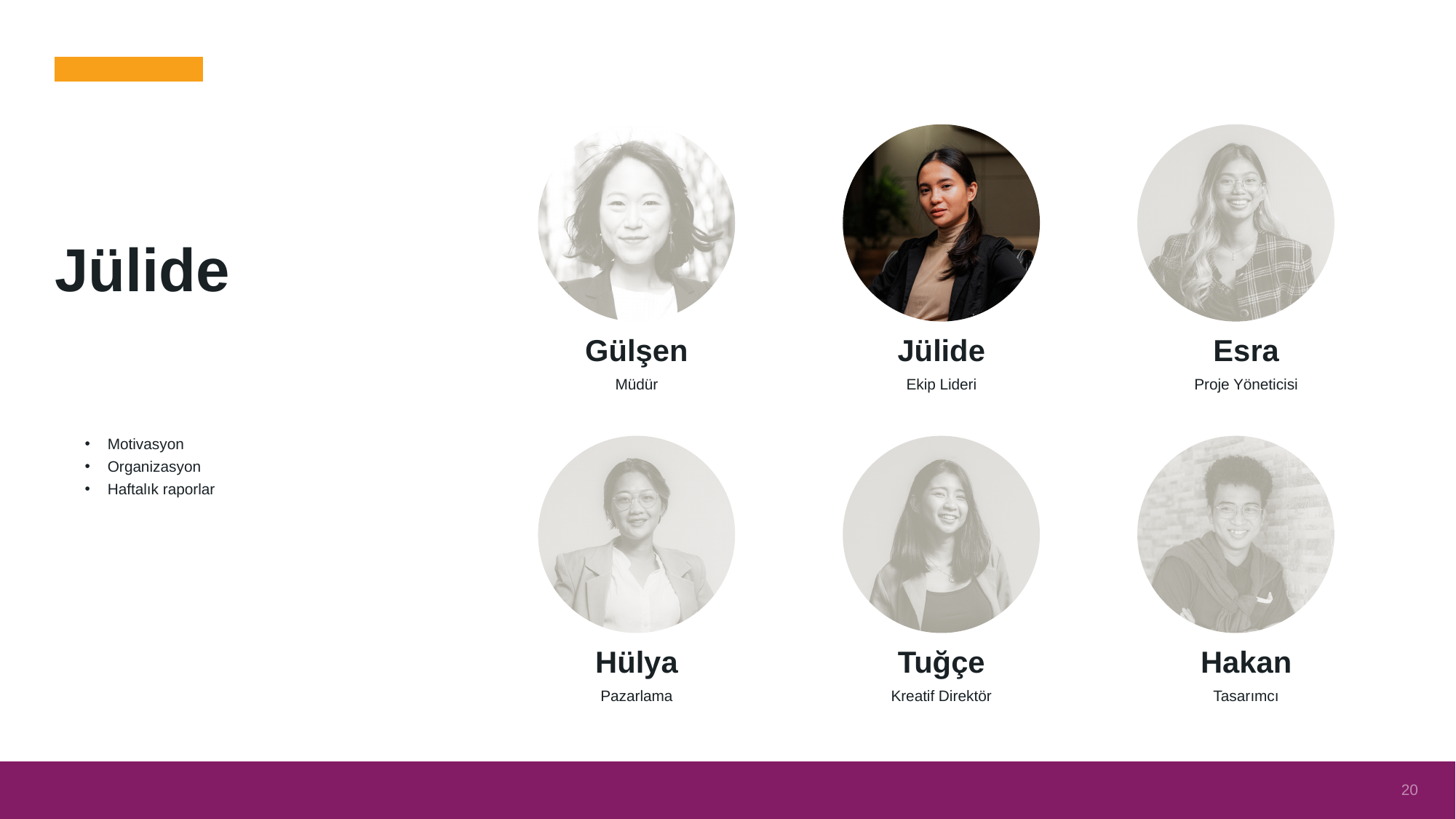

Jülide
Gülşen
Jülide
Esra
Müdür
Ekip Lideri
Proje Yöneticisi
Motivasyon
Organizasyon
Haftalık raporlar

Hülya
Tuğçe
Hakan
Pazarlama
Kreatif Direktör
Tasarımcı
20